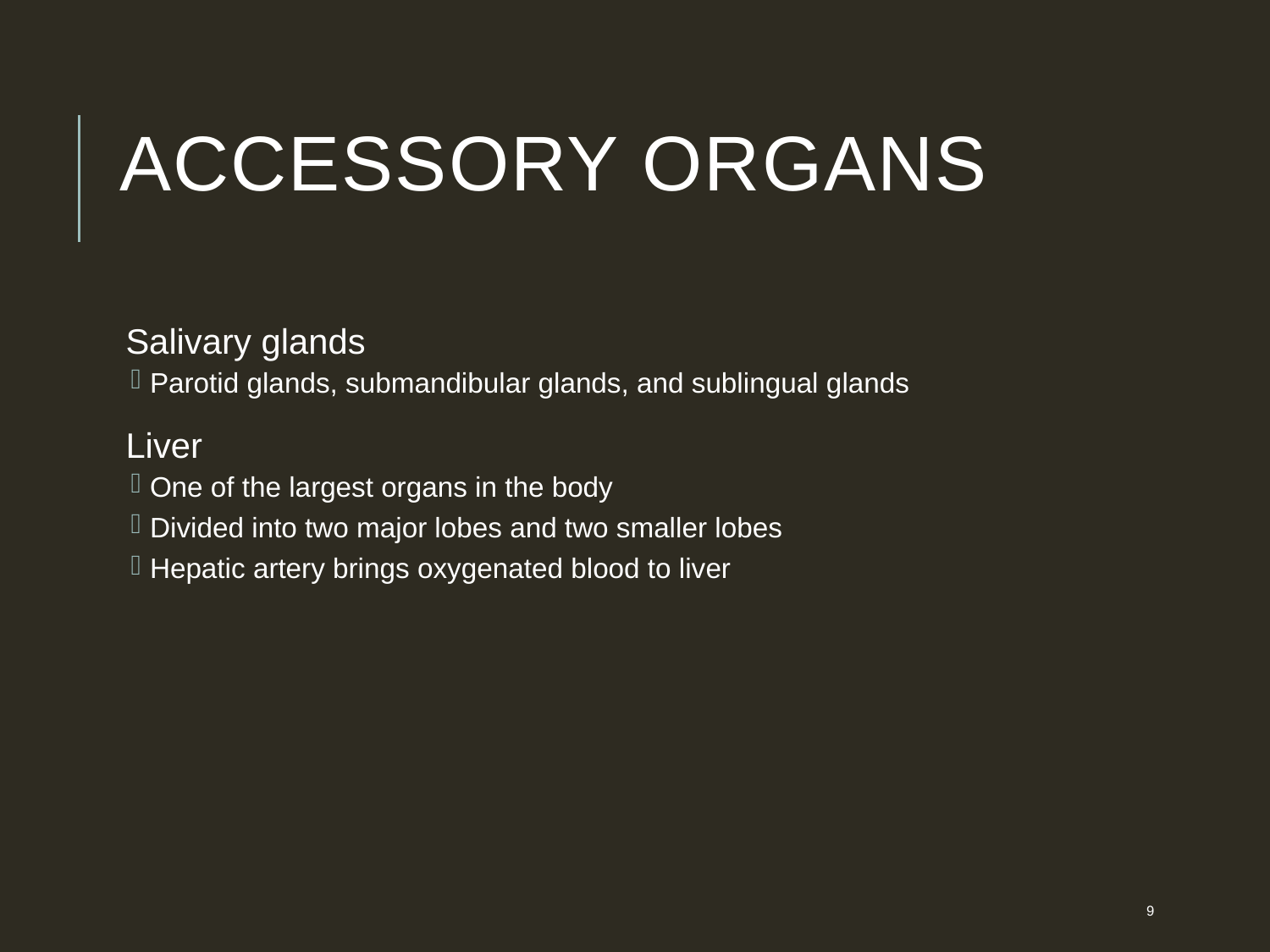

# Accessory Organs
Salivary glands
Parotid glands, submandibular glands, and sublingual glands
Liver
One of the largest organs in the body
Divided into two major lobes and two smaller lobes
Hepatic artery brings oxygenated blood to liver
 9